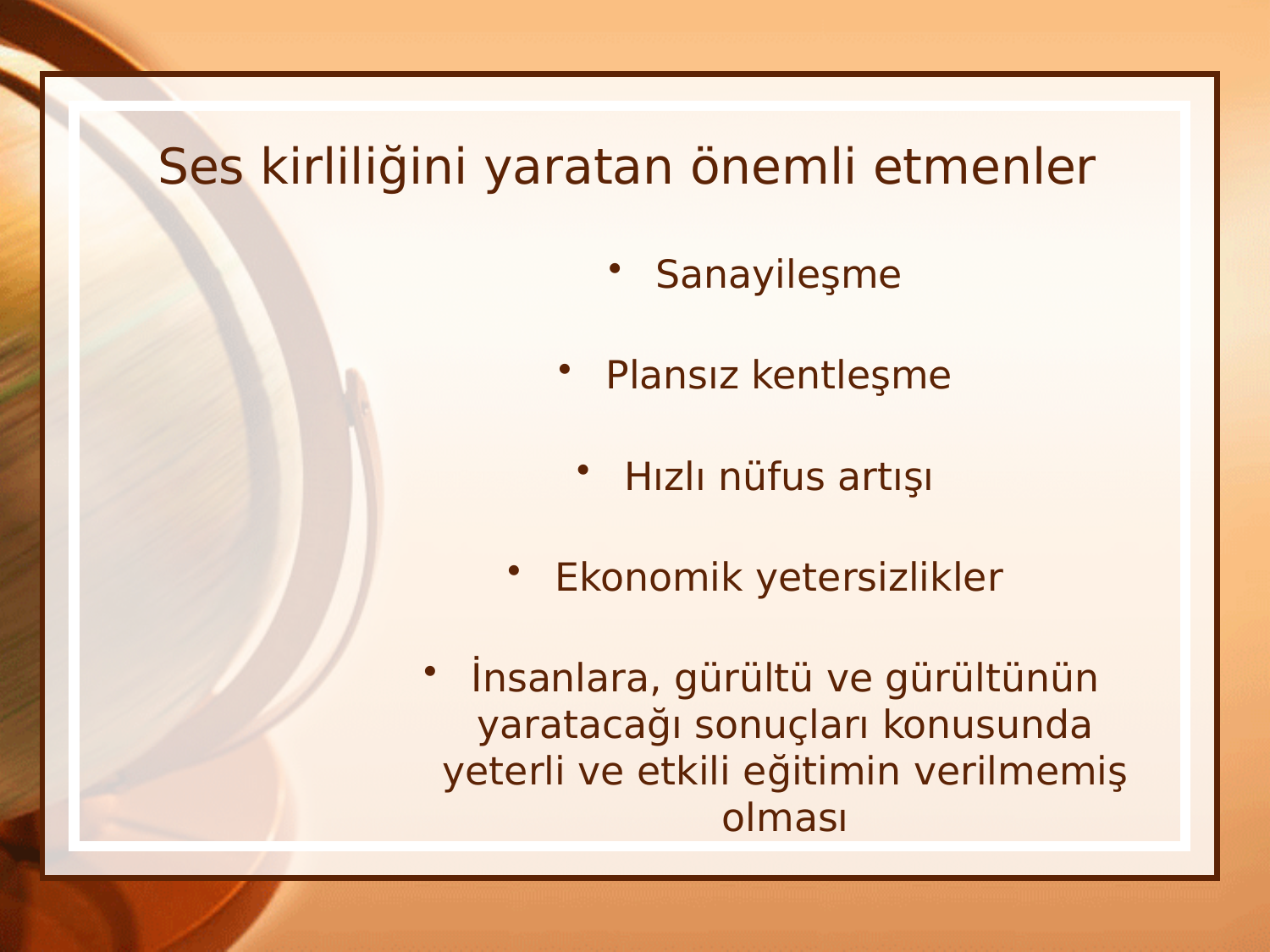

# Ses kirliliğini yaratan önemli etmenler
Sanayileşme
Plansız kentleşme
Hızlı nüfus artışı
Ekonomik yetersizlikler
İnsanlara, gürültü ve gürültünün yaratacağı sonuçları konusunda yeterli ve etkili eğitimin verilmemiş olması